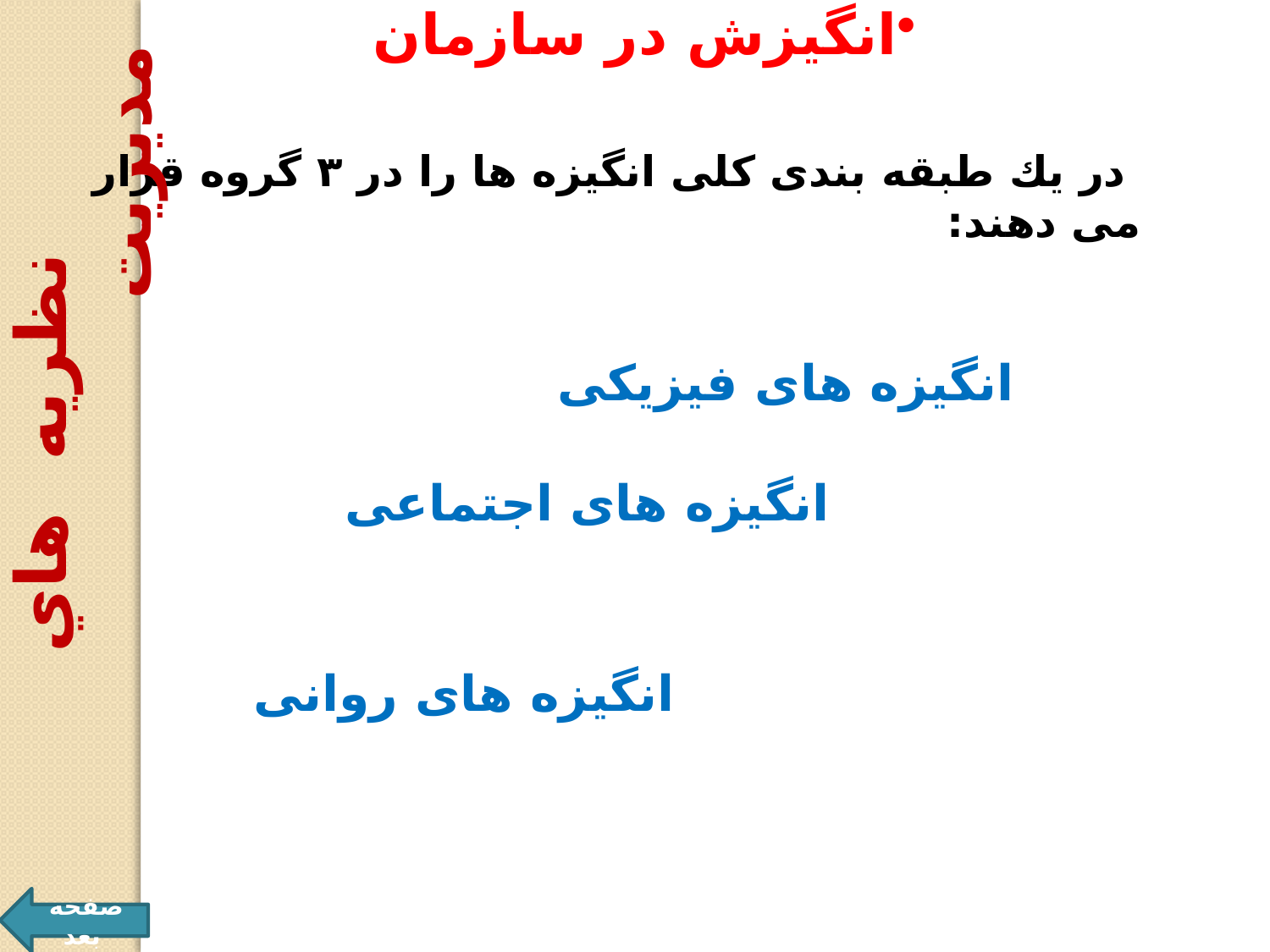

انگیزش در سازمان
 در يك طبقه بندى كلى انگيزه ها را در ۳ گروه قرار مى دهند:

انگيزه هاى فيزيكى
    نظريه هاي مديريت
انگيزه هاى اجتماعى
   انگيزه هاى روانى
صفحه  بعد